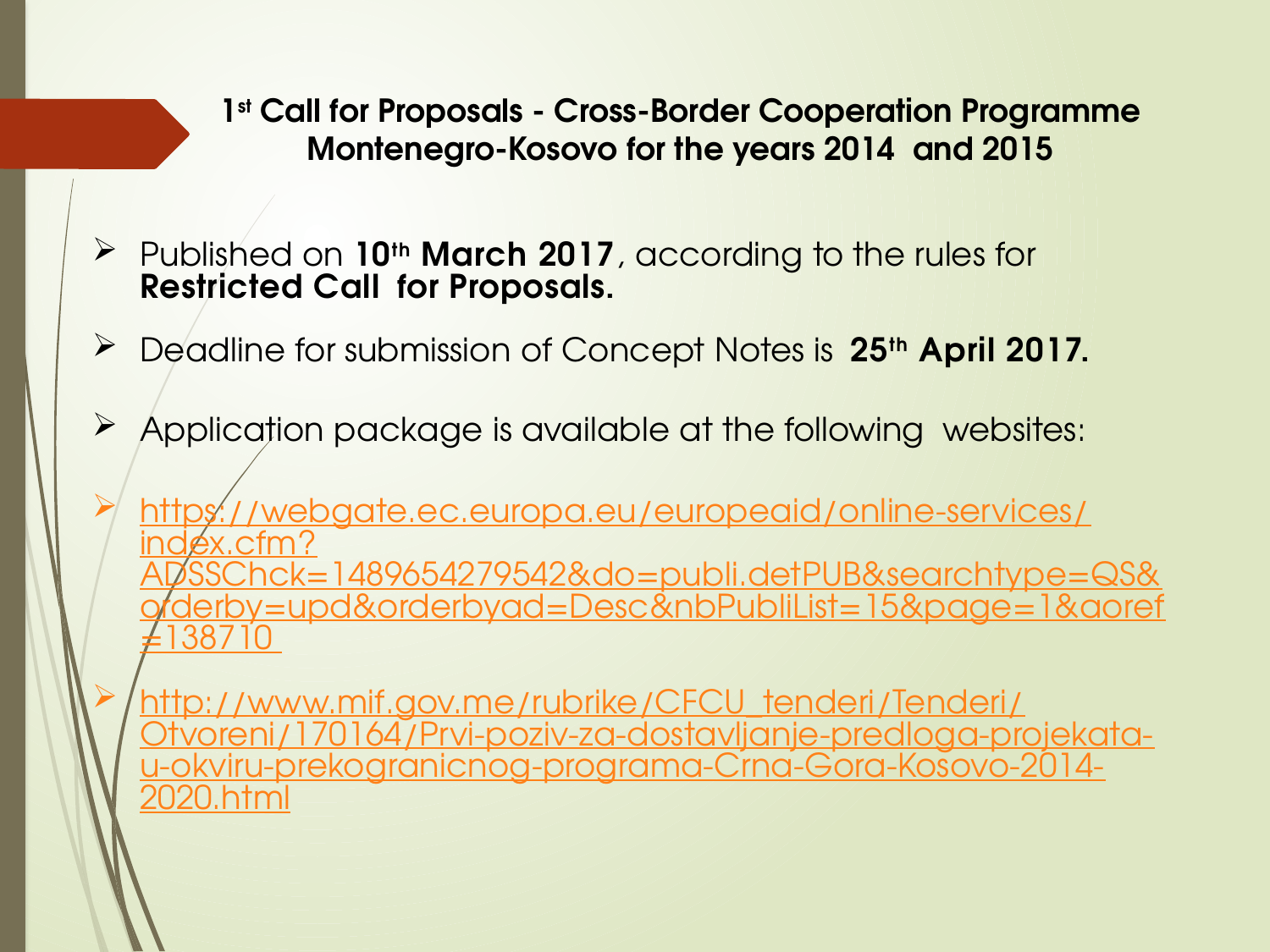

1st Call for Proposals - Cross-Border Cooperation Programme
Montenegro-Kosovo for the years 2014  and 2015

Published on 10th March 2017, according to the rules for Restricted Call       for Proposals.

Deadline for submission of Concept Notes is 25th April 2017.

Application package is available at the following websites:

https://webgate.ec.europa.eu/europeaid/online-services/index.cfm?ADSSChck=1489654279542&do=publi.detPUB&searchtype=QS&orderby=upd&orderbyad=Desc&nbPubliList=15&page=1&aoref=138710

http://www.mif.gov.me/rubrike/CFCU_tenderi/Tenderi/Otvoreni/170164/Prvi-poziv-za-dostavljanje-predloga-projekata-u-okviru-prekogranicnog-programa-Crna-Gora-Kosovo-2014-2020.html